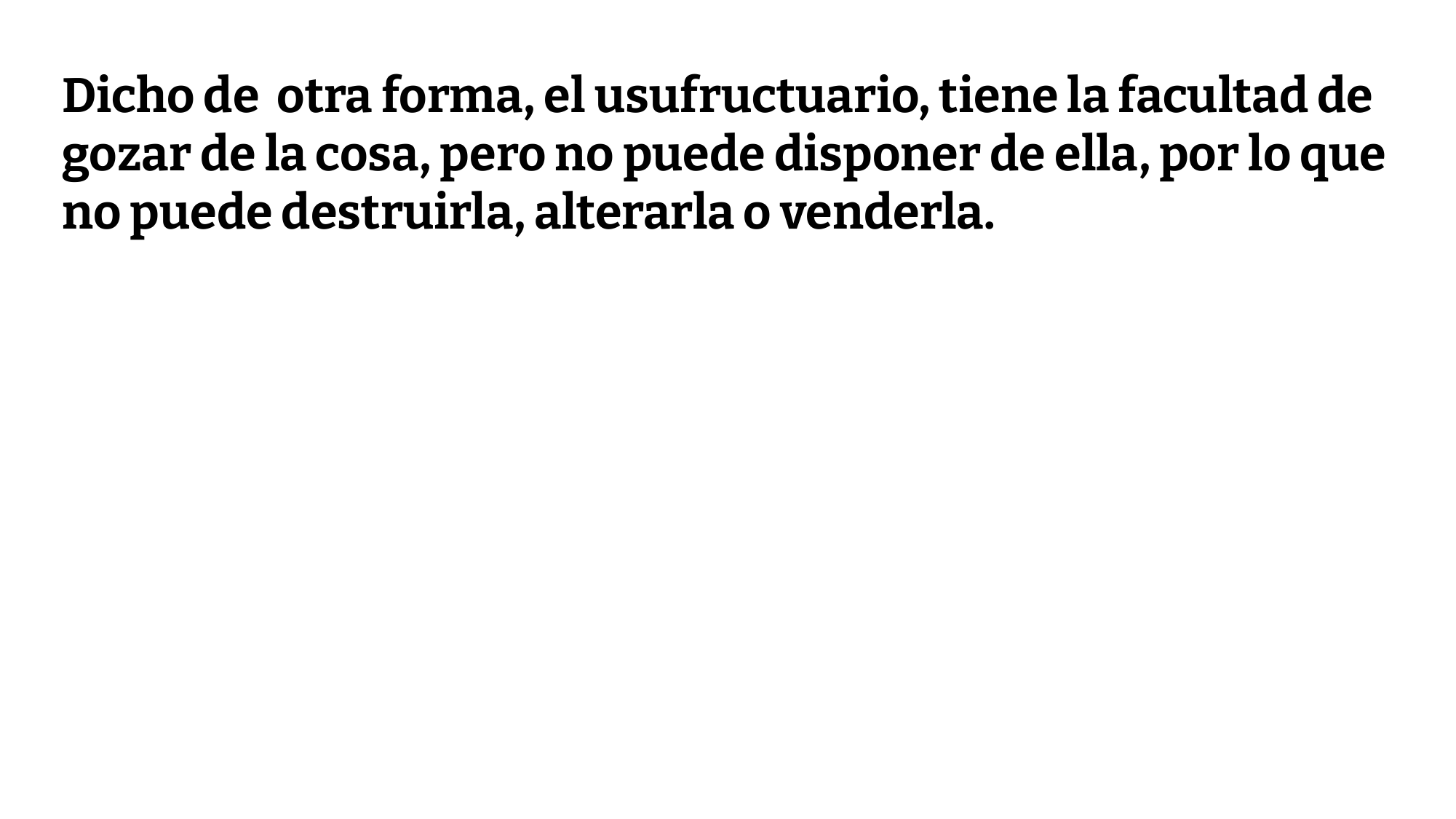

Dicho de  otra forma, el usufructuario, tiene la facultad de gozar de la cosa, pero no puede disponer de ella, por lo que no puede destruirla, alterarla o venderla.